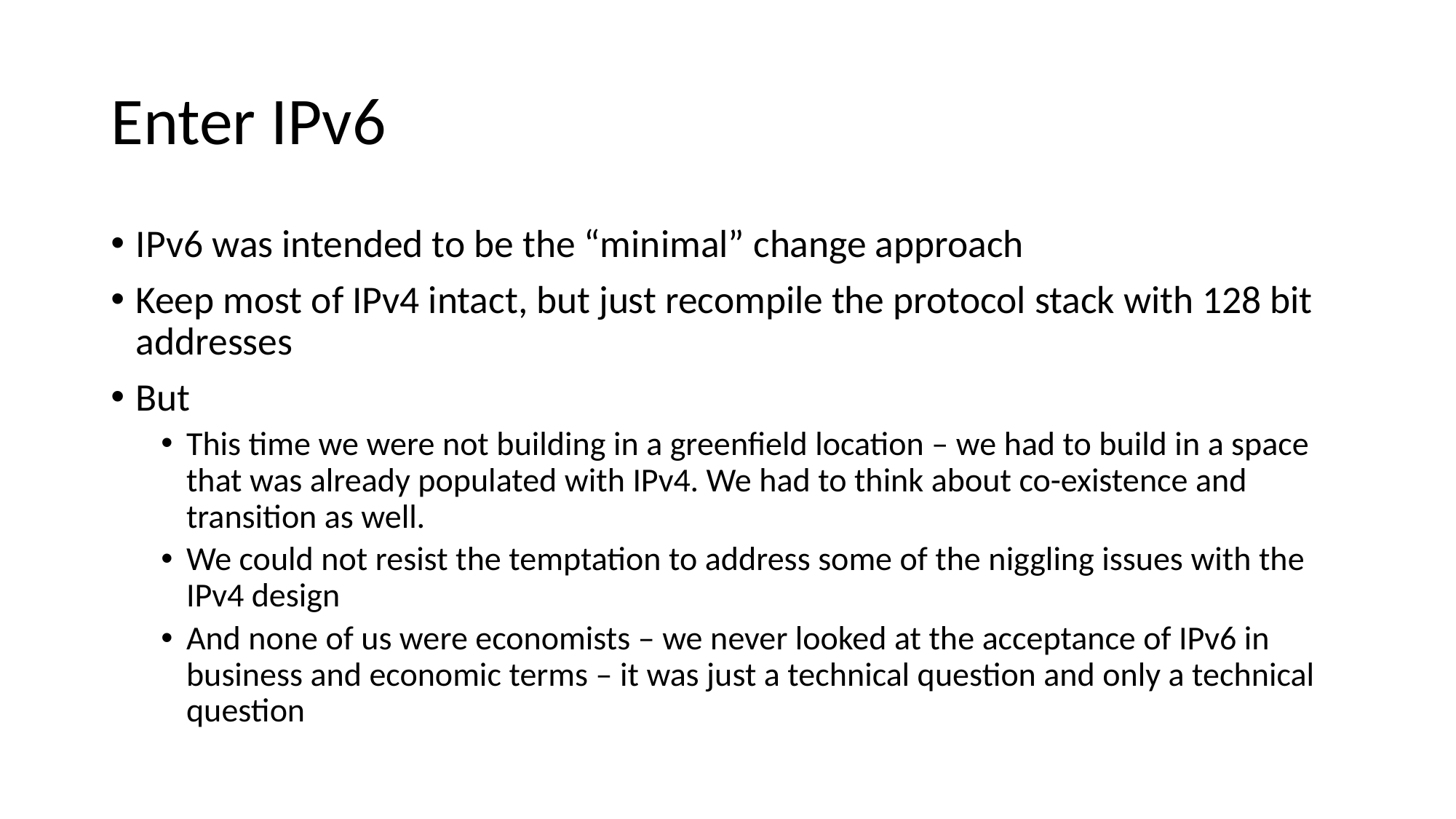

# Enter IPv6
IPv6 was intended to be the “minimal” change approach
Keep most of IPv4 intact, but just recompile the protocol stack with 128 bit addresses
But
This time we were not building in a greenfield location – we had to build in a space that was already populated with IPv4. We had to think about co-existence and transition as well.
We could not resist the temptation to address some of the niggling issues with the IPv4 design
And none of us were economists – we never looked at the acceptance of IPv6 in business and economic terms – it was just a technical question and only a technical question